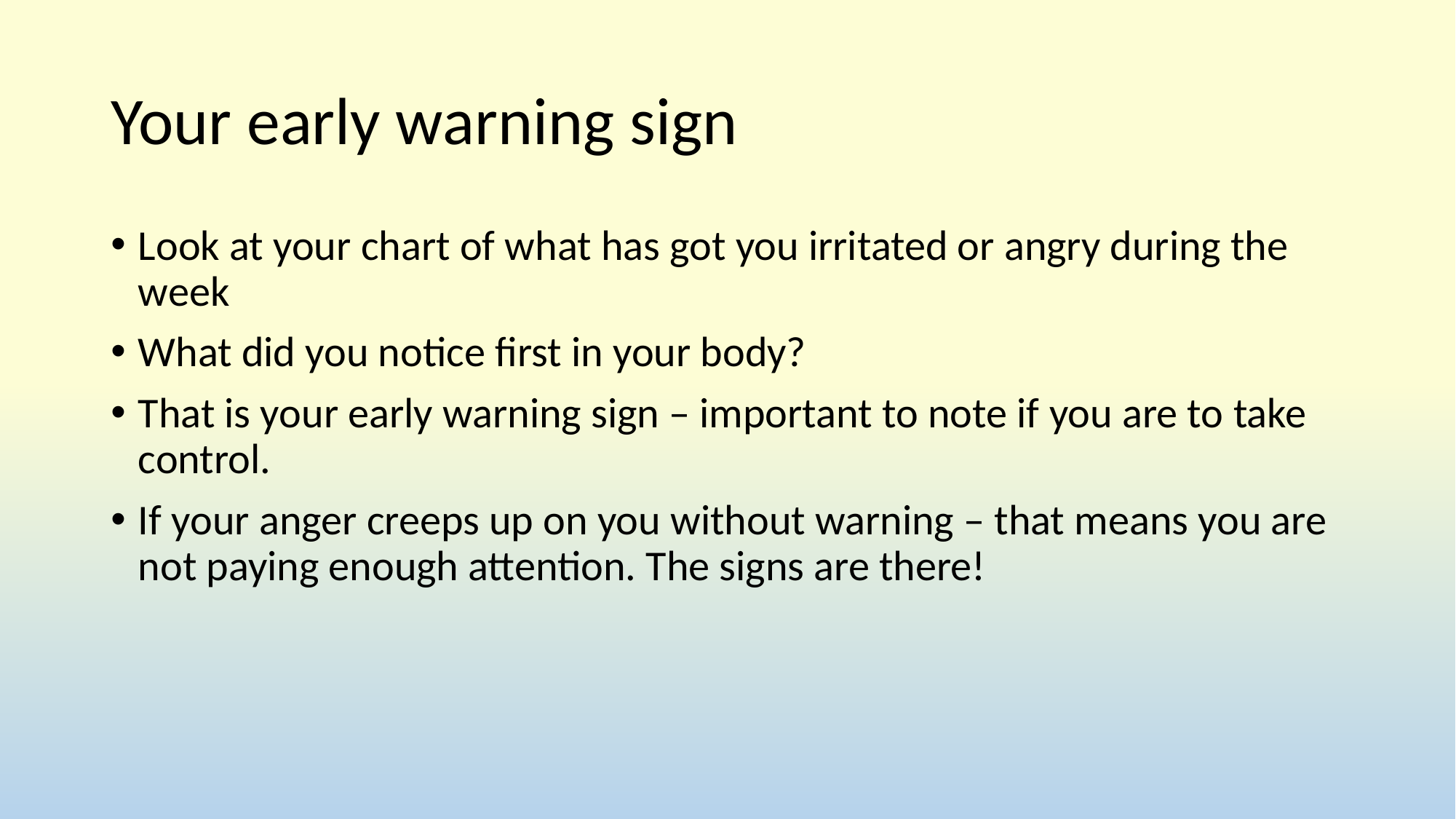

# Your early warning sign
Look at your chart of what has got you irritated or angry during the week
What did you notice first in your body?
That is your early warning sign – important to note if you are to take control.
If your anger creeps up on you without warning – that means you are not paying enough attention. The signs are there!